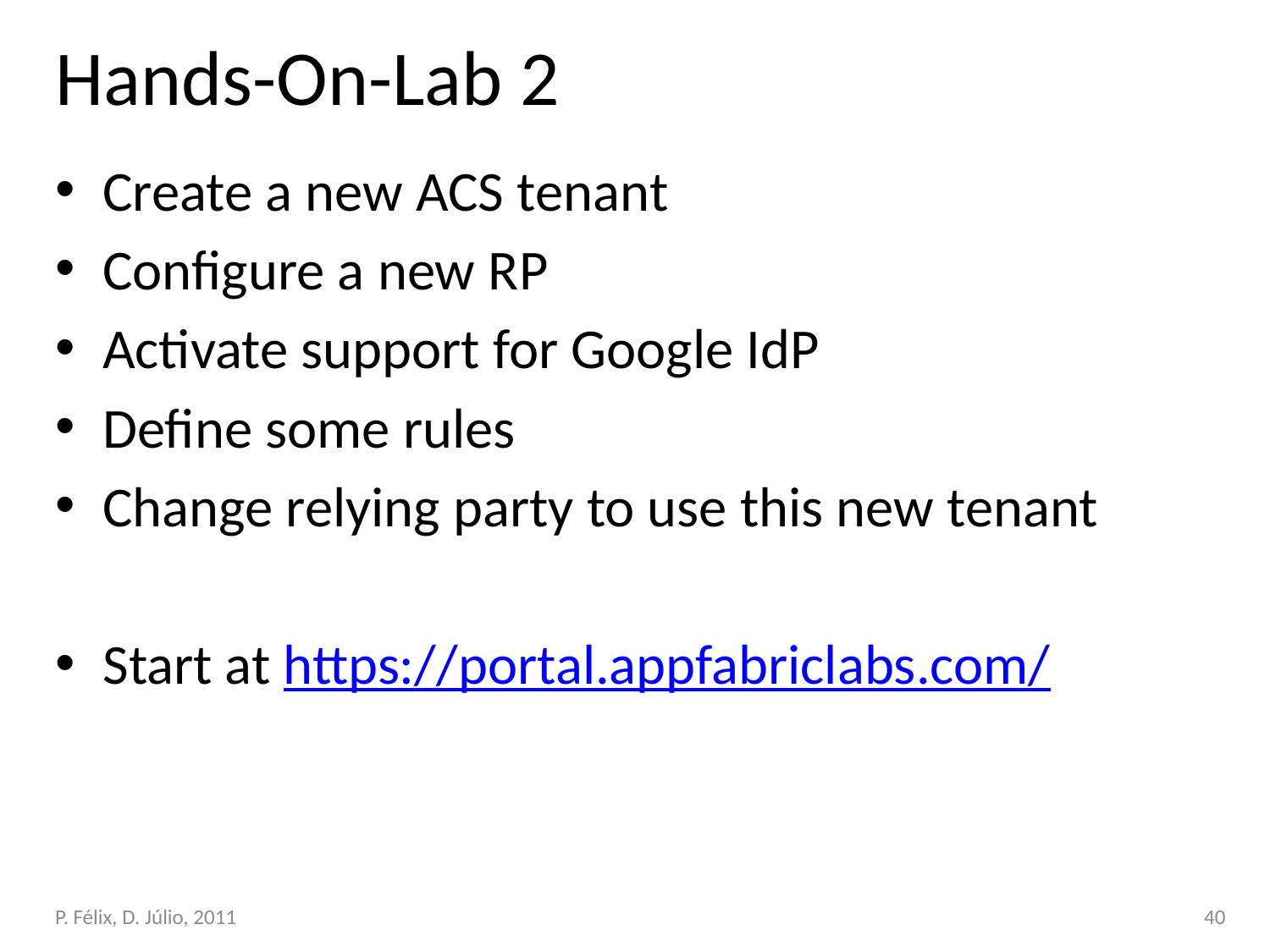

# Hands-On-Lab 2
Create a new ACS tenant
Configure a new RP
Activate support for Google IdP
Define some rules
Change relying party to use this new tenant

Start at https://portal.appfabriclabs.com/
P. Félix, D. Júlio, 2011
40